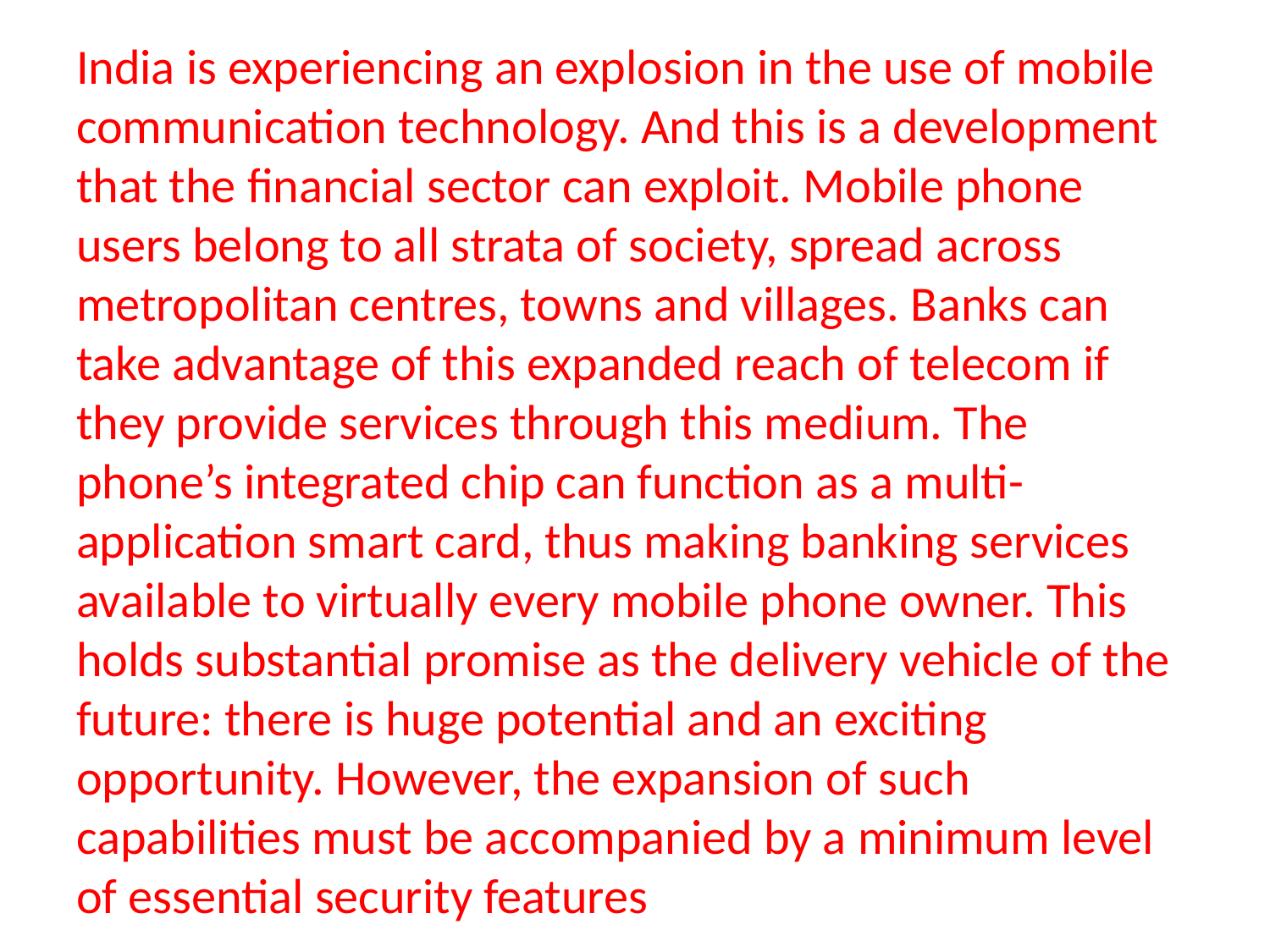

# India is experiencing an explosion in the use of mobile communication technology. And this is a development that the financial sector can exploit. Mobile phone users belong to all strata of society, spread across metropolitan centres, towns and villages. Banks can take advantage of this expanded reach of telecom if they provide services through this medium. The phone’s integrated chip can function as a multi-application smart card, thus making banking services available to virtually every mobile phone owner. This holds substantial promise as the delivery vehicle of the future: there is huge potential and an exciting opportunity. However, the expansion of such capabilities must be accompanied by a minimum level of essential security features